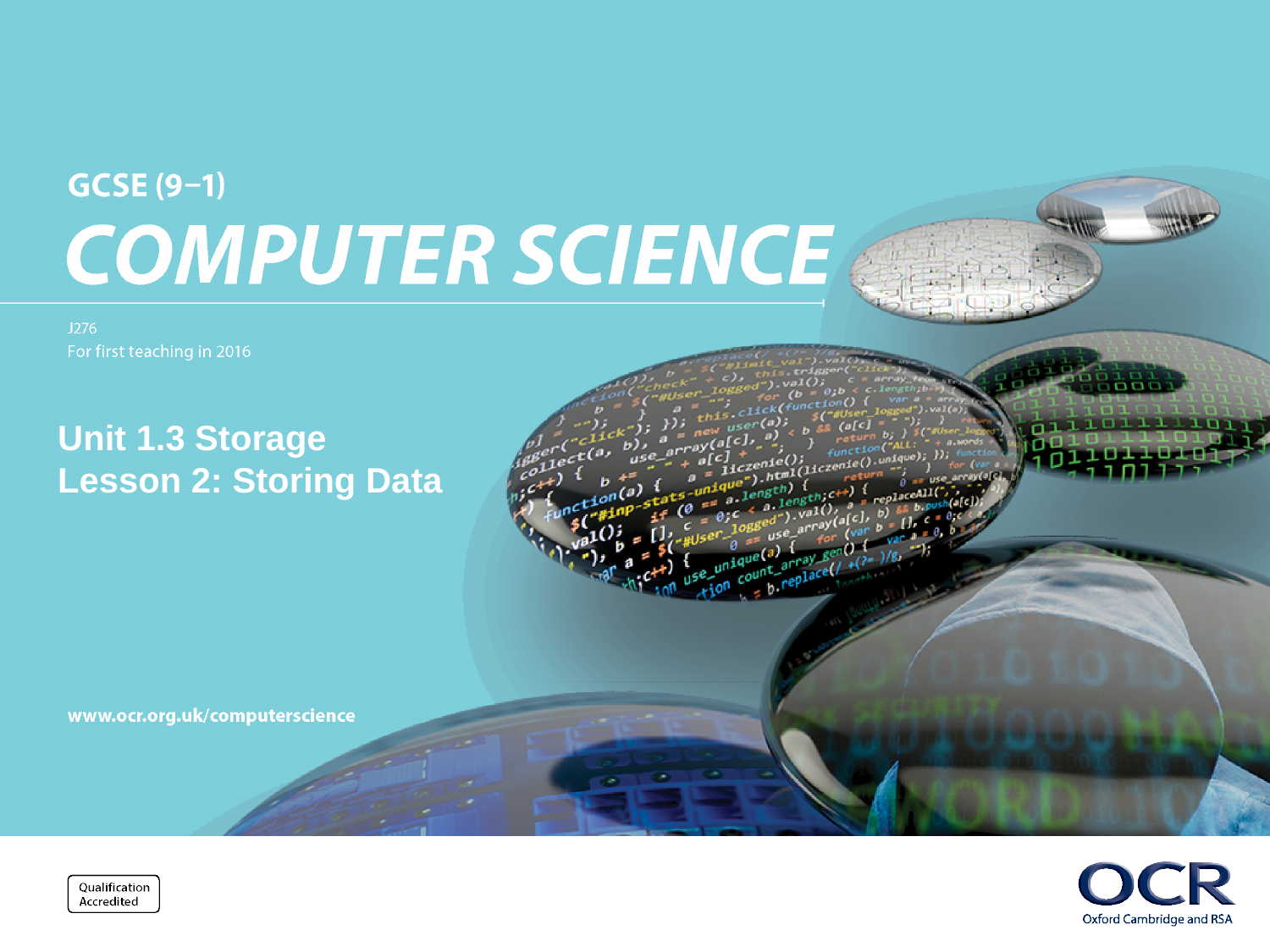

# Unit 1.3 Storage Lesson 2: Storing Data